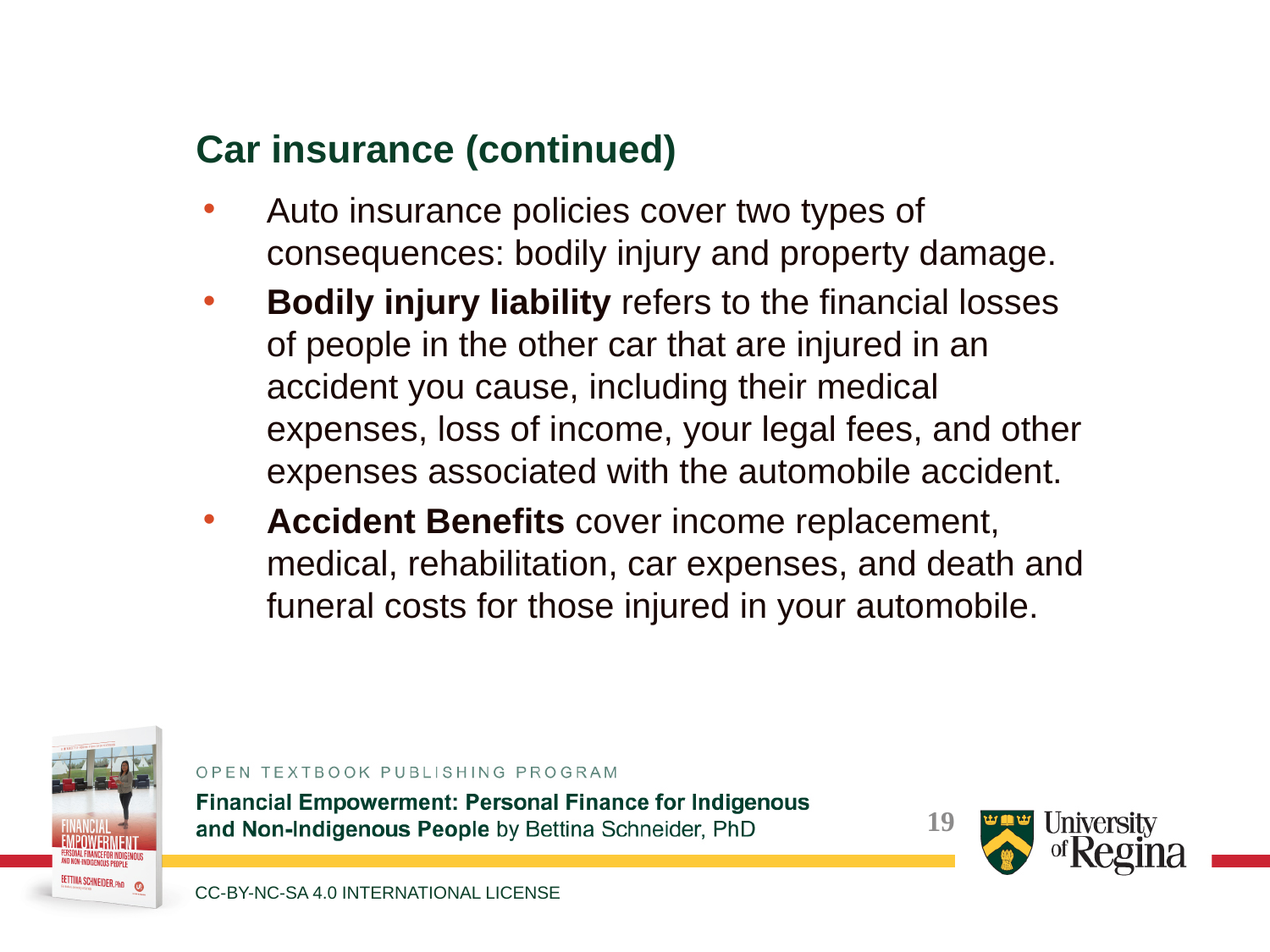

Car insurance (continued)
Auto insurance policies cover two types of consequences: bodily injury and property damage.
Bodily injury liability refers to the financial losses of people in the other car that are injured in an accident you cause, including their medical expenses, loss of income, your legal fees, and other expenses associated with the automobile accident.
Accident Benefits cover income replacement, medical, rehabilitation, car expenses, and death and funeral costs for those injured in your automobile.
CC-BY-NC-SA 4.0 INTERNATIONAL LICENSE